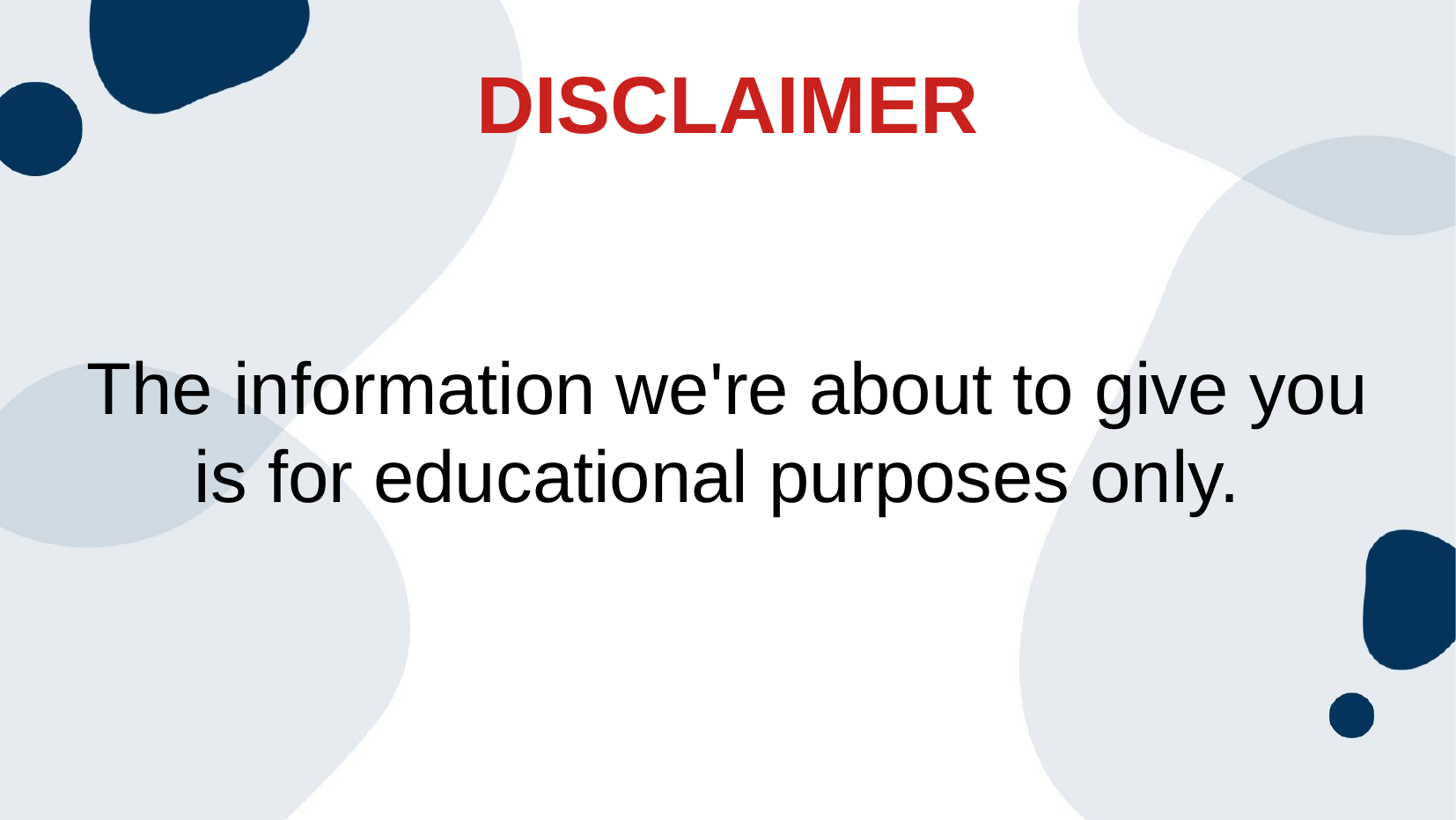

# DISCLAIMER
The information we're about to give you is for educational purposes only.